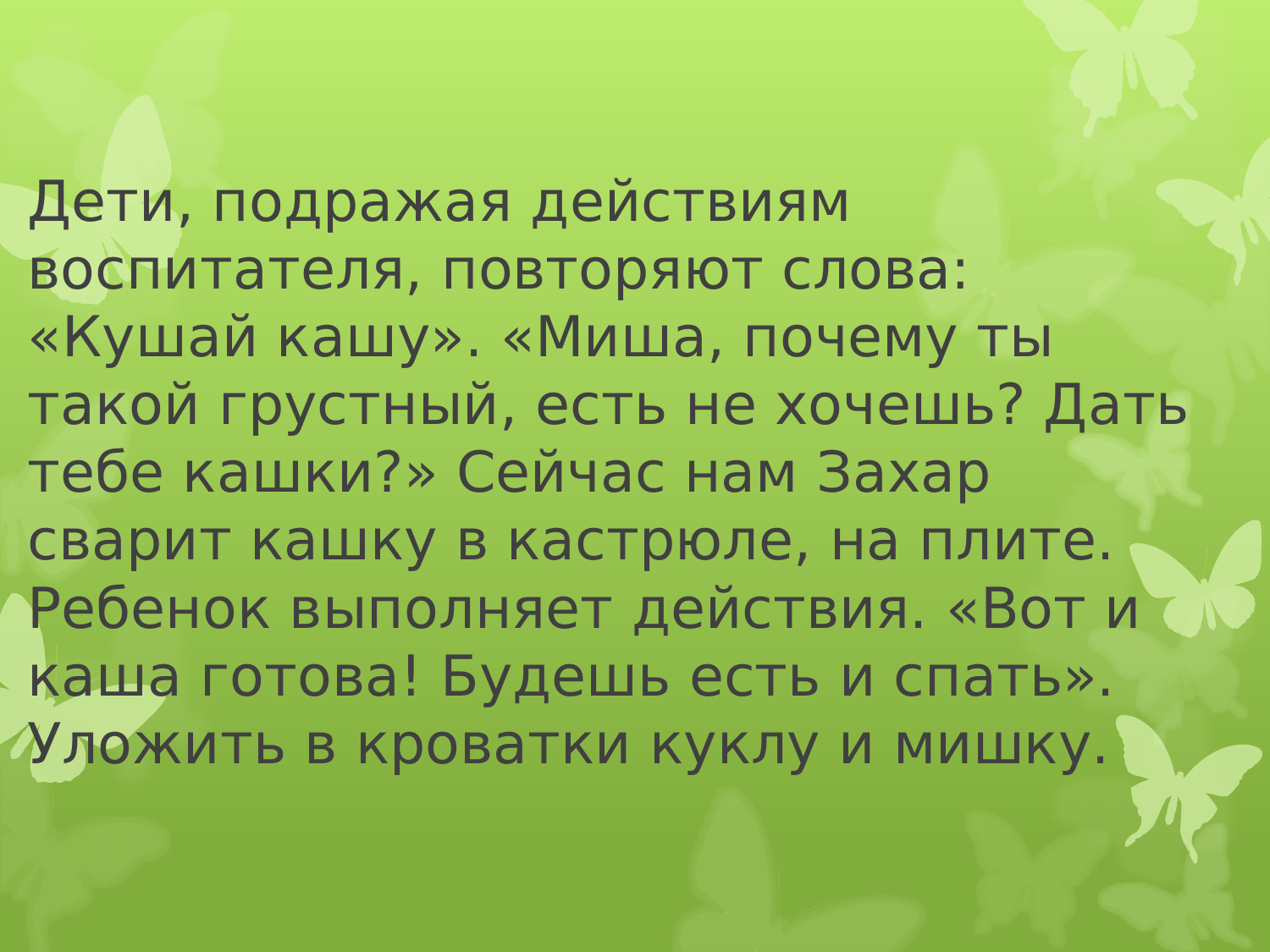

# Дети, подражая действиям воспитателя, повторяют слова: «Кушай кашу». «Миша, почему ты такой грустный, есть не хочешь? Дать тебе кашки?» Сейчас нам Захар сварит кашку в кастрюле, на плите. Ребенок выполняет действия. «Вот и каша готова! Будешь есть и спать». Уложить в кроватки куклу и мишку.